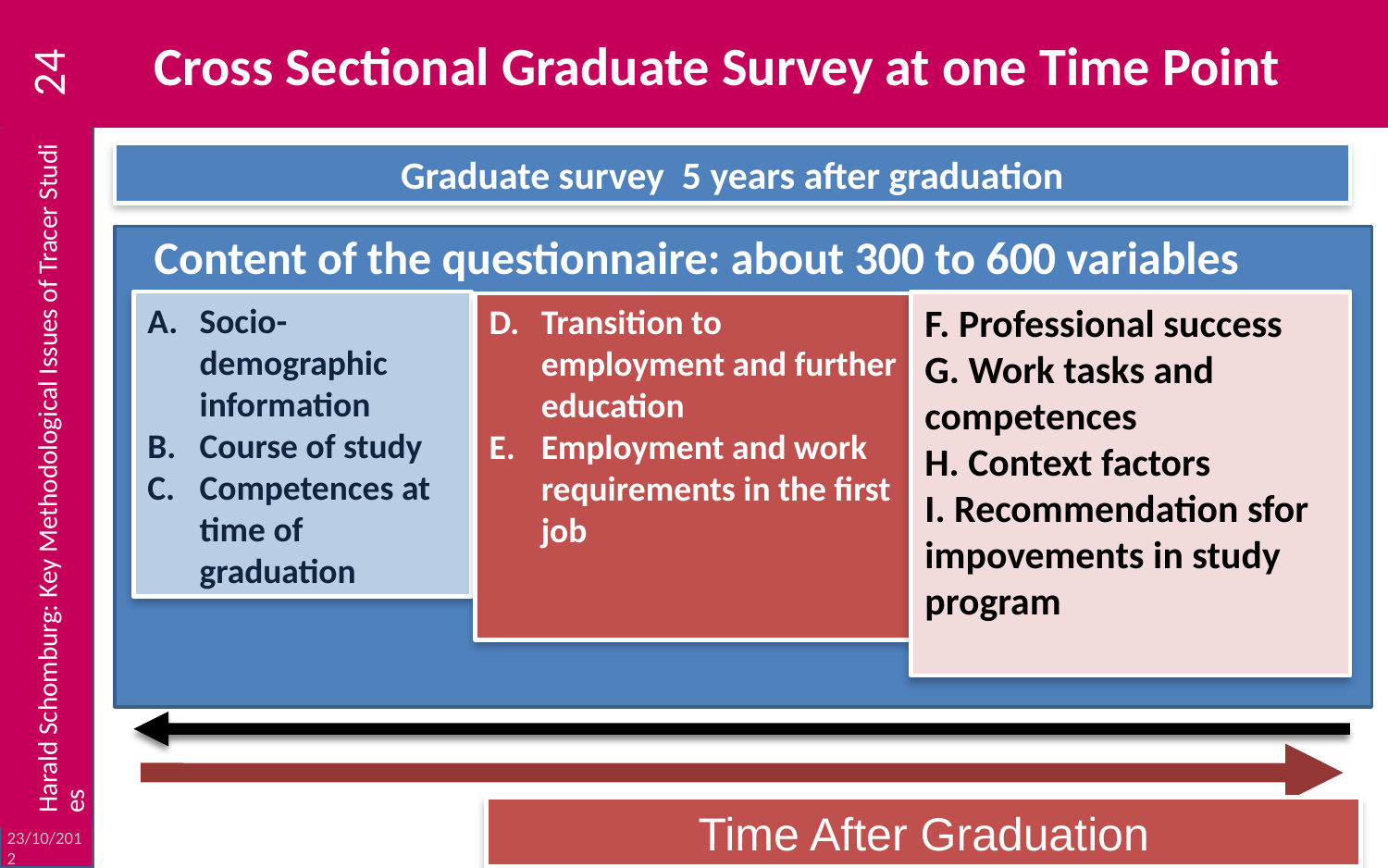

# Cross Sectional Graduate Survey at one Time Point
24
Graduate survey  5 years after graduation
Content of the questionnaire: about 300 to 600 variables
Content
Socio-demographic information
Course of study
Competences at time of graduation
F. Professional success
G. Work tasks and competences
H. Context factors
I. Recommendation sfor impovements in study program

Transition to employment and further education
Employment and work requirements in the first job

Harald Schomburg: Key Methodological Issues of Tracer Studies

Time After Graduation
23/10/2012